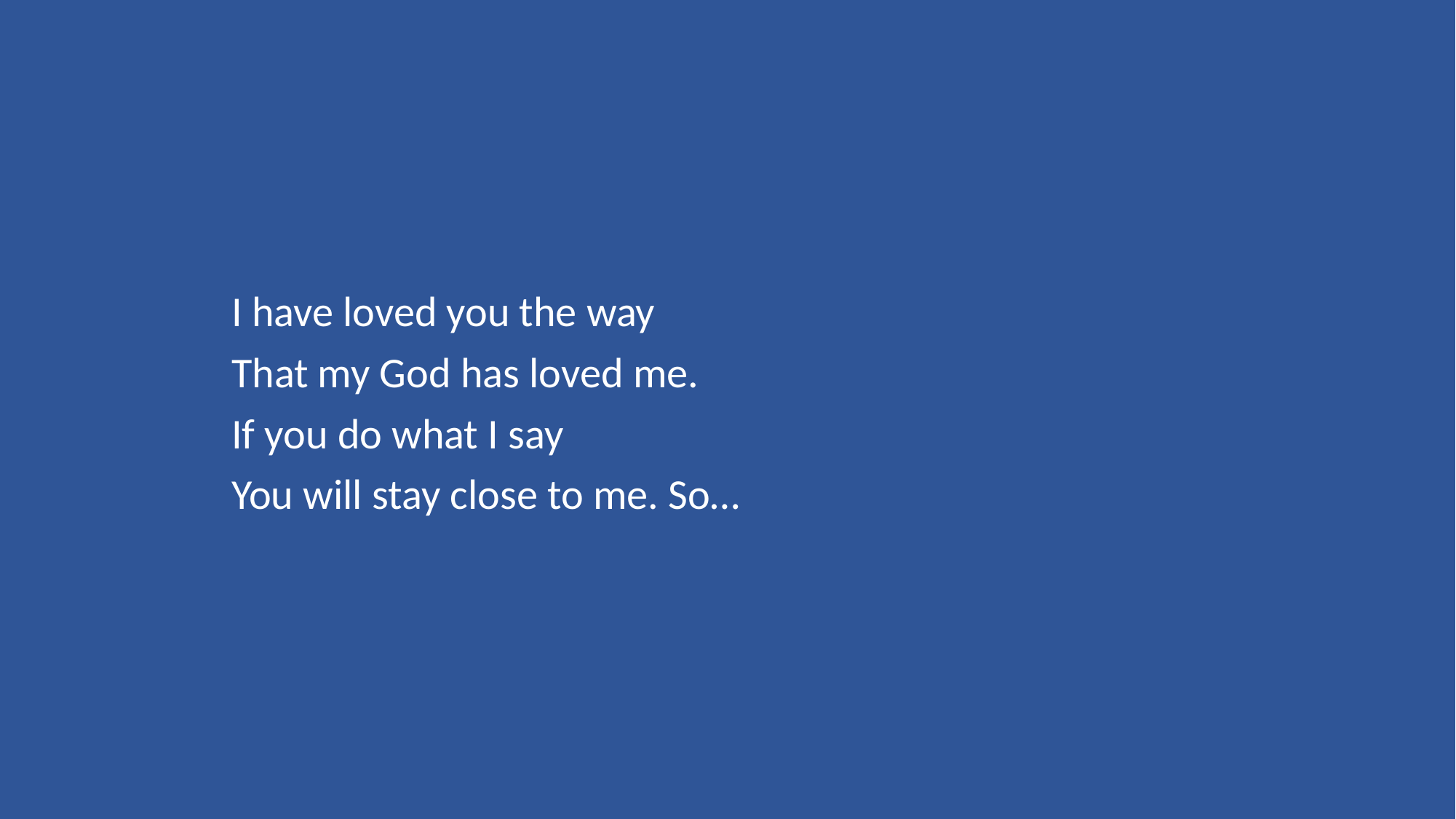

I have loved you the way
That my God has loved me.
If you do what I say
You will stay close to me. So…